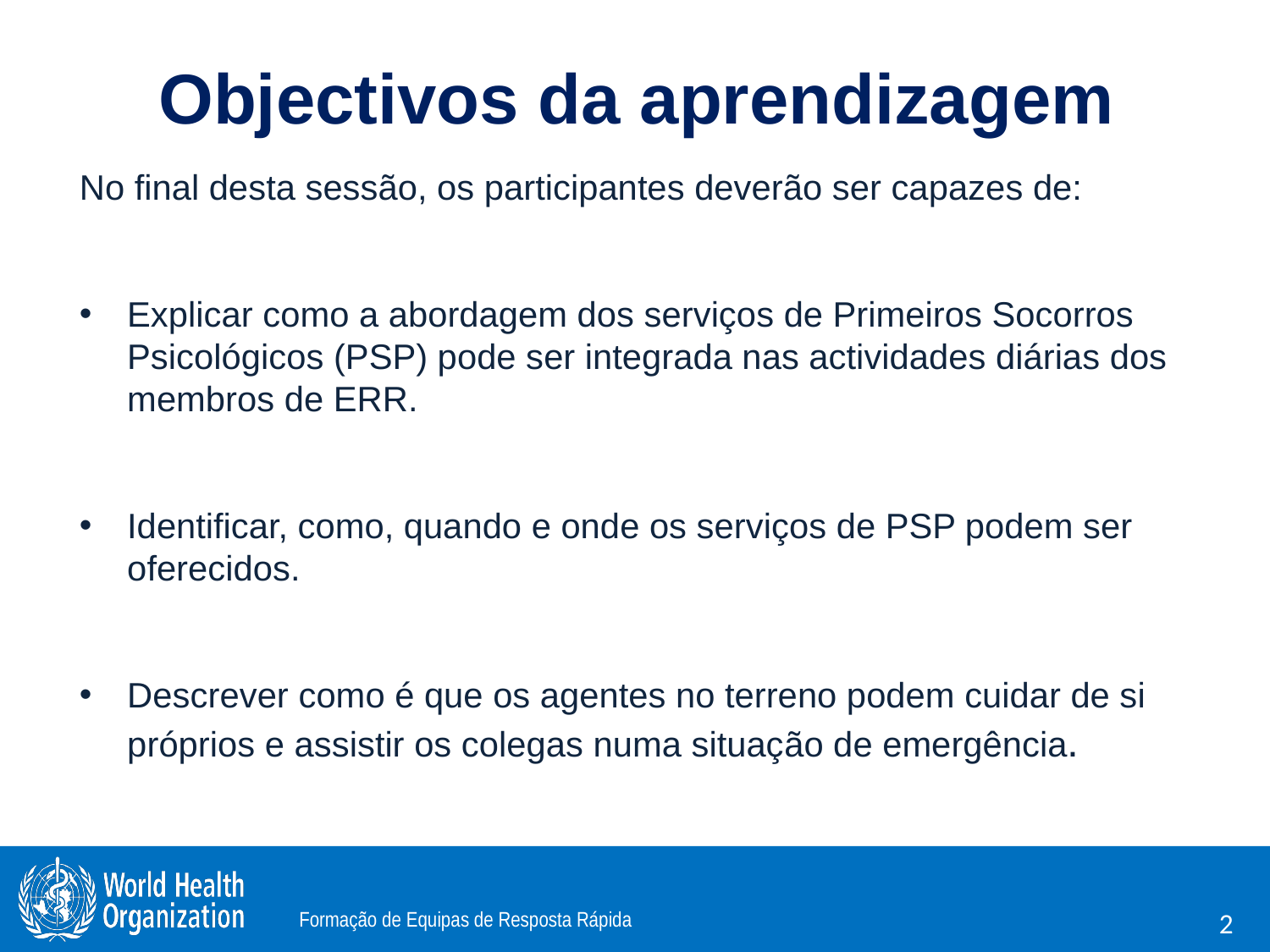

# Objectivos da aprendizagem
No final desta sessão, os participantes deverão ser capazes de:

Explicar como a abordagem dos serviços de Primeiros Socorros Psicológicos (PSP) pode ser integrada nas actividades diárias dos membros de ERR.

Identificar, como, quando e onde os serviços de PSP podem ser oferecidos.

Descrever como é que os agentes no terreno podem cuidar de si próprios e assistir os colegas numa situação de emergência.